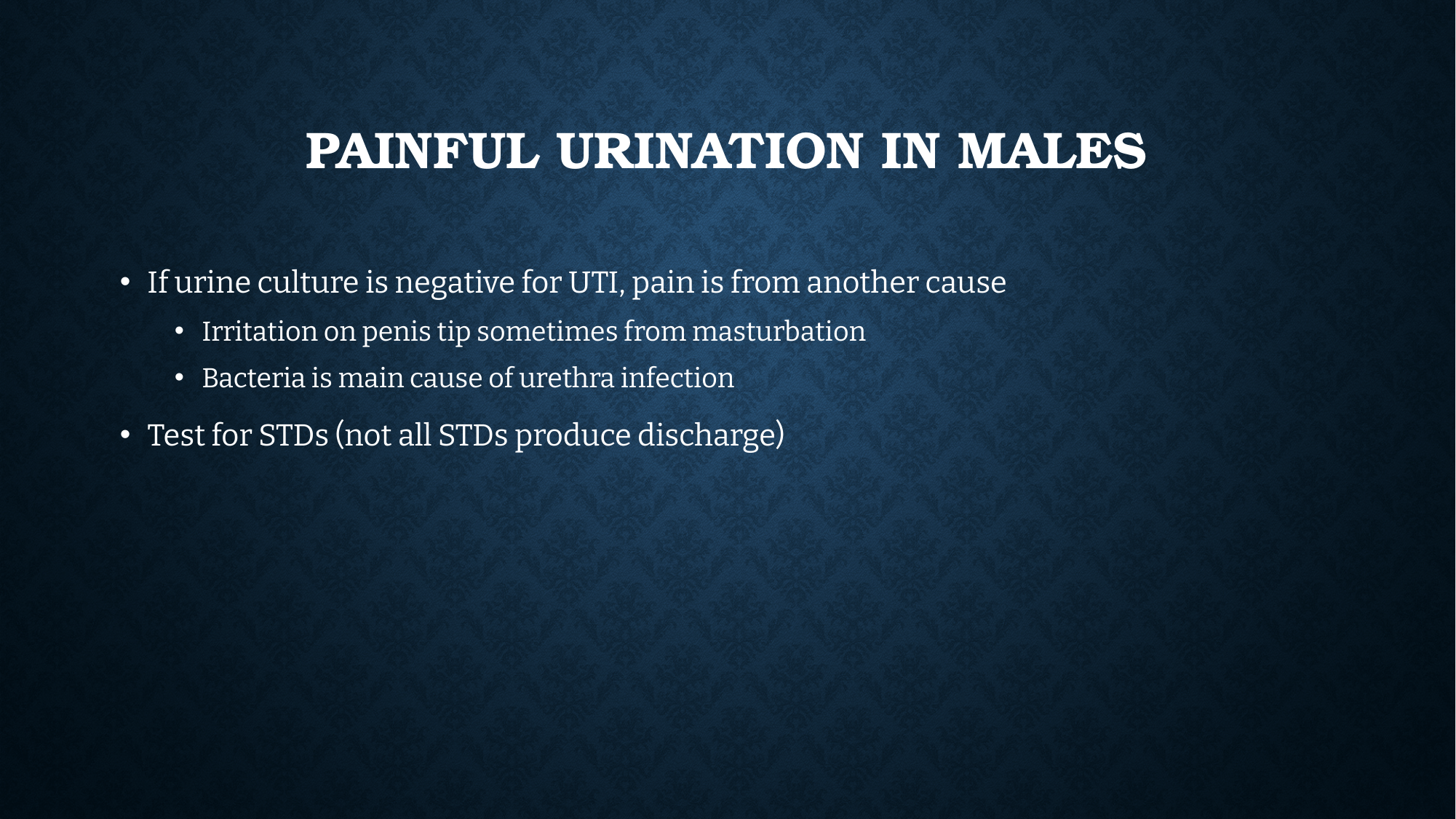

# Painful Urination in males
If urine culture is negative for UTI, pain is from another cause
Irritation on penis tip sometimes from masturbation
Bacteria is main cause of urethra infection
Test for STDs (not all STDs produce discharge)